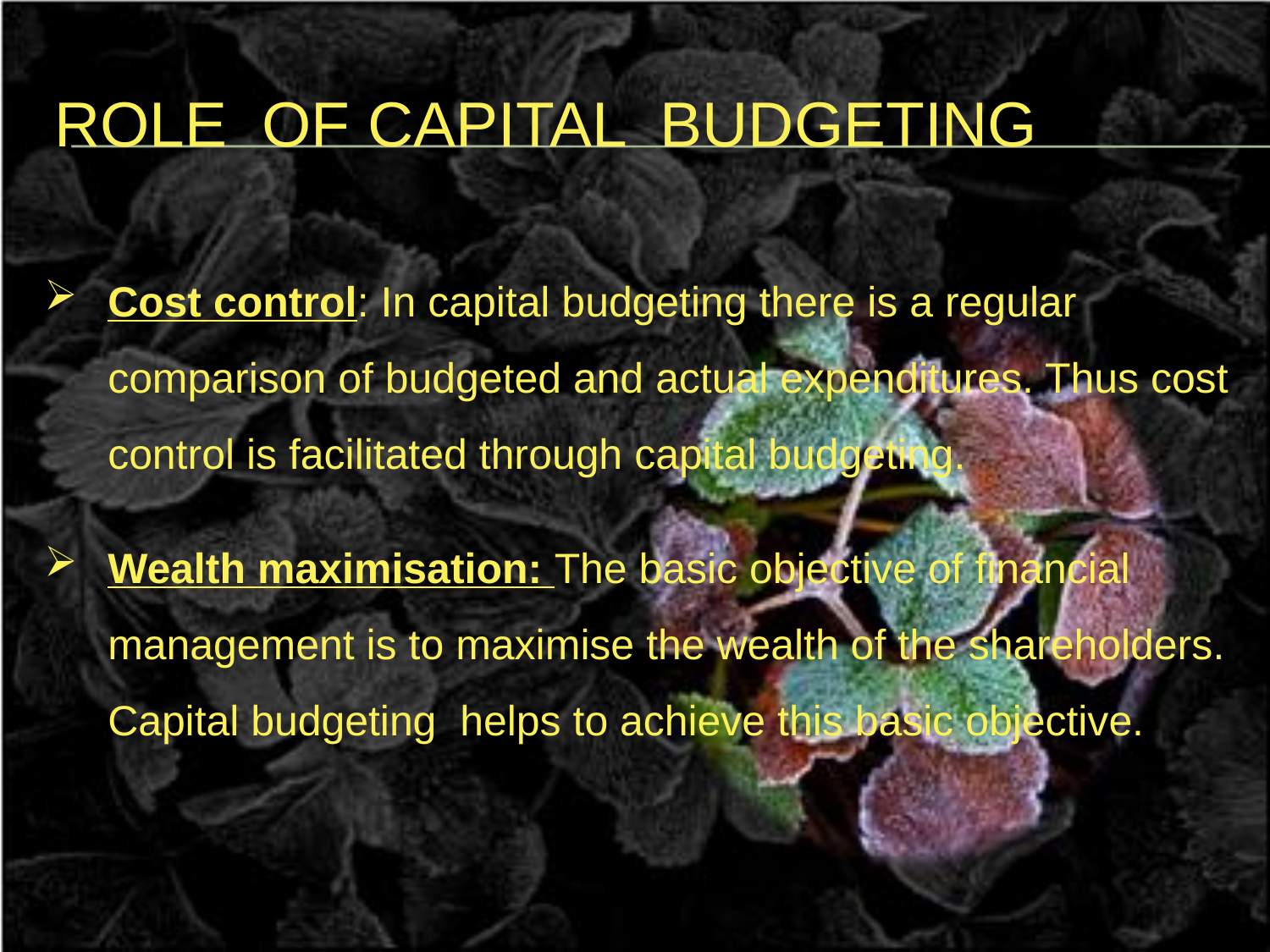

# Role  of Capital  Budgeting
Cost control: In capital budgeting there is a regular comparison of budgeted and actual expenditures. Thus cost control is facilitated through capital budgeting.

Wealth maximisation: The basic objective of financial management is to maximise the wealth of the shareholders. Capital budgeting  helps to achieve this basic objective.